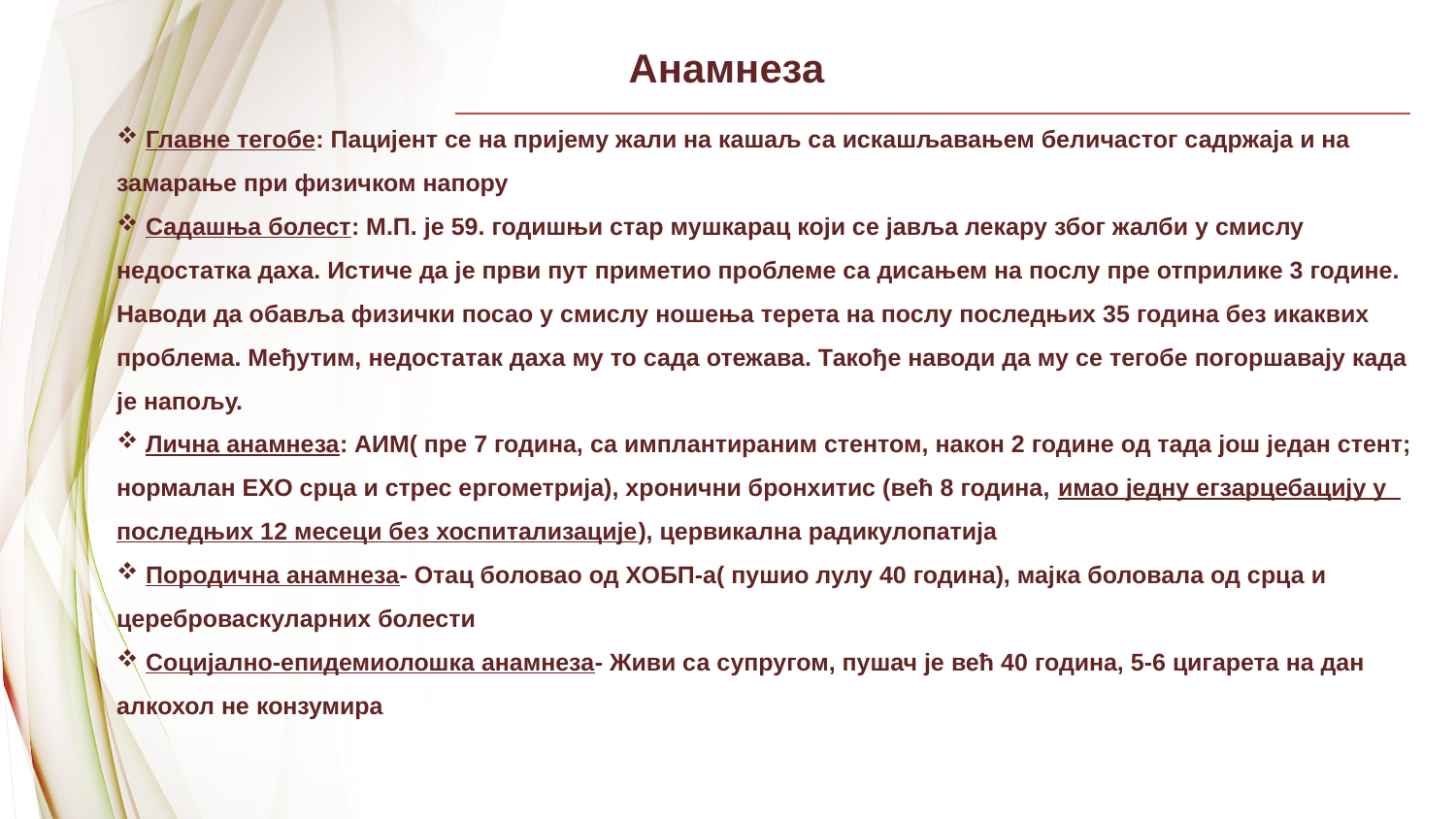

Анамнеза
 Главне тегобе: Пацијент се на пријему жали на кашаљ са искашљавањем беличастог садржаја и на         замарање при физичком напору
 Садашња болест: М.П. је 59. годишњи стар мушкарац који се јавља лекару због жалби у смислу               недостатка даха. Истиче да је први пут приметио проблеме са дисањем на послу пре отприлике 3 године. Наводи да обавља физички посао у смислу ношења терета на послу последњих 35 година без икаквих      проблема. Међутим, недостатак даха му то сада отежава. Такође наводи да му се тегобе погоршавају када је напољу.
 Лична анамнеза: АИМ( пре 7 година, са имплантираним стентом, након 2 године од тада још један стент; нормалан ЕХО срца и стрес ергометрија), хронични бронхитис (већ 8 година, имао једну егзарцебацију у   последњих 12 месеци без хоспитализације), цервикална радикулопатија
 Породична анамнеза- Отац боловао од ХОБП-а( пушио лулу 40 година), мајка боловала од срца и            цереброваскуларних болести
 Социјално-епидемиолошка анамнеза- Живи са супругом, пушач је већ 40 година, 5-6 цигарета на дан      алкохол не конзумира